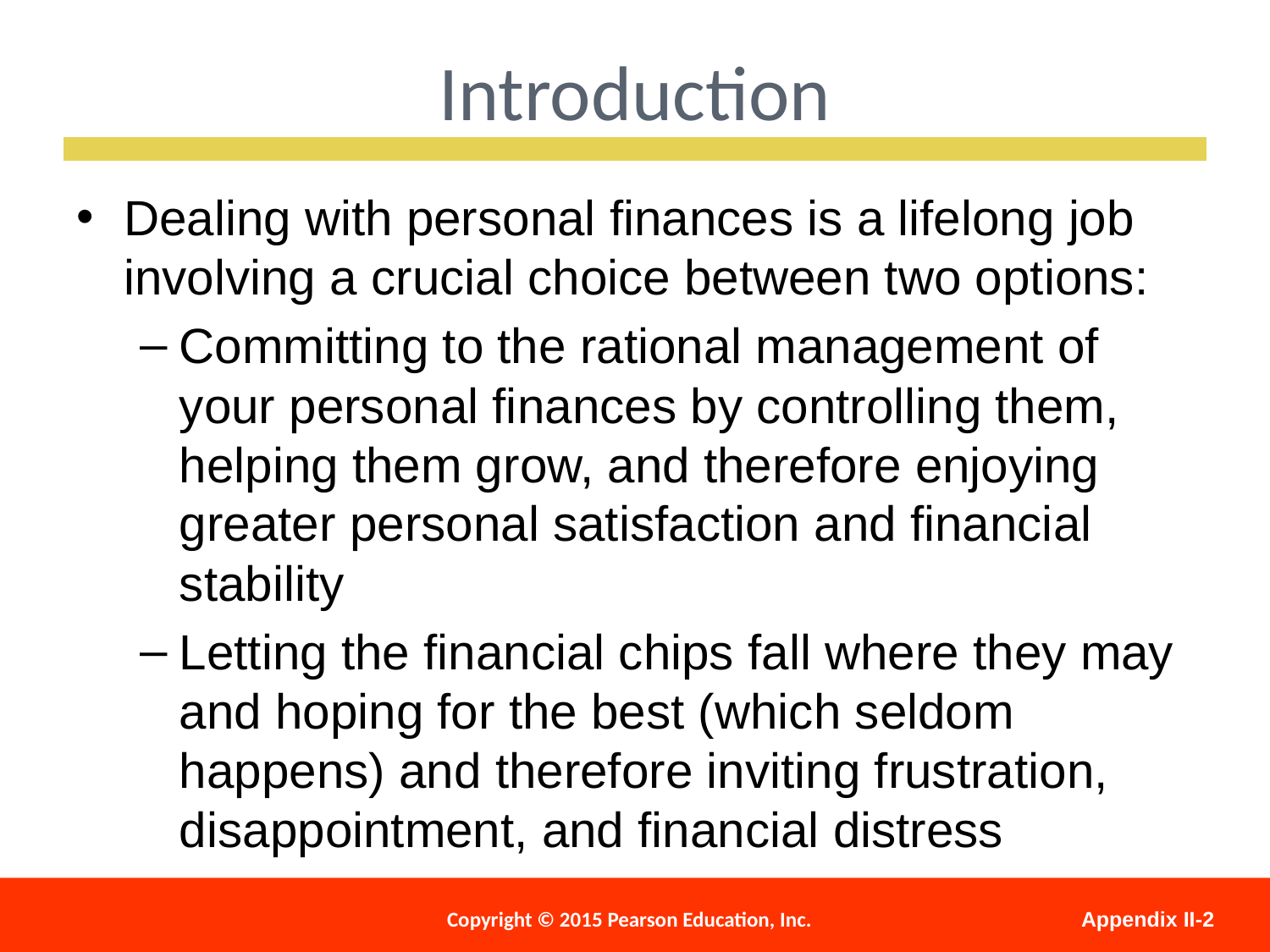

Introduction
Dealing with personal finances is a lifelong job involving a crucial choice between two options:
Committing to the rational management of your personal finances by controlling them, helping them grow, and therefore enjoying greater personal satisfaction and financial stability
Letting the financial chips fall where they may and hoping for the best (which seldom happens) and therefore inviting frustration, disappointment, and financial distress